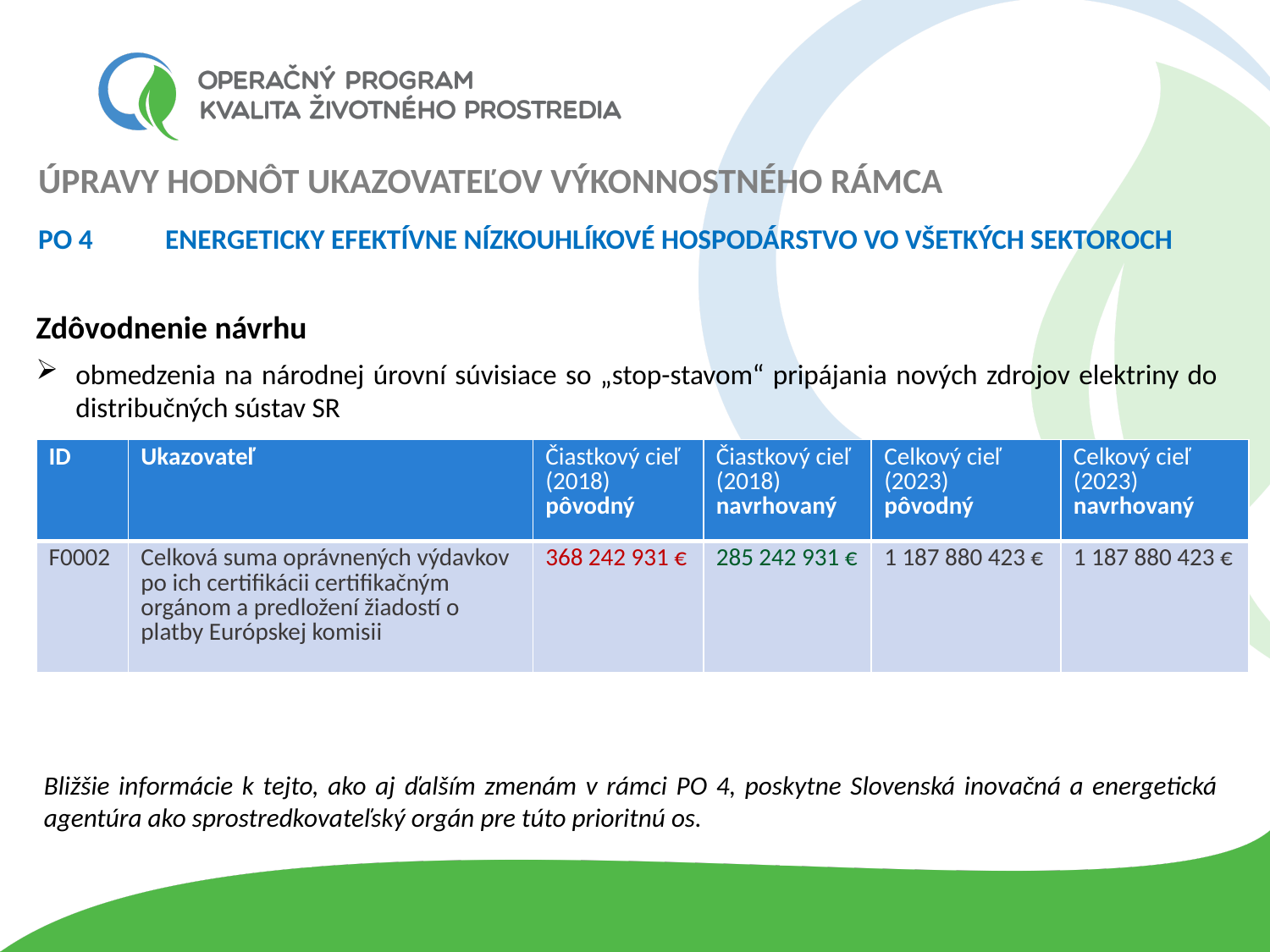

Úpravy hodnôt ukazovateľov výkonnostného rámca

PO 4 	Energeticky efektívne nízkouhlíkové hospodárstvo vo všetkých sektoroch
Zdôvodnenie návrhu
obmedzenia na národnej úrovní súvisiace so „stop-stavom“ pripájania nových zdrojov elektriny do distribučných sústav SR
| ID | Ukazovateľ | Čiastkový cieľ (2018) pôvodný | Čiastkový cieľ (2018) navrhovaný | Celkový cieľ (2023) pôvodný | Celkový cieľ (2023) navrhovaný |
| --- | --- | --- | --- | --- | --- |
| F0002 | Celková suma oprávnených výdavkov po ich certifikácii certifikačným orgánom a predložení žiadostí o platby Európskej komisii | 368 242 931 € | 285 242 931 € | 1 187 880 423 € | 1 187 880 423 € |
Bližšie informácie k tejto, ako aj ďalším zmenám v rámci PO 4, poskytne Slovenská inovačná a energetická agentúra ako sprostredkovateľský orgán pre túto prioritnú os.